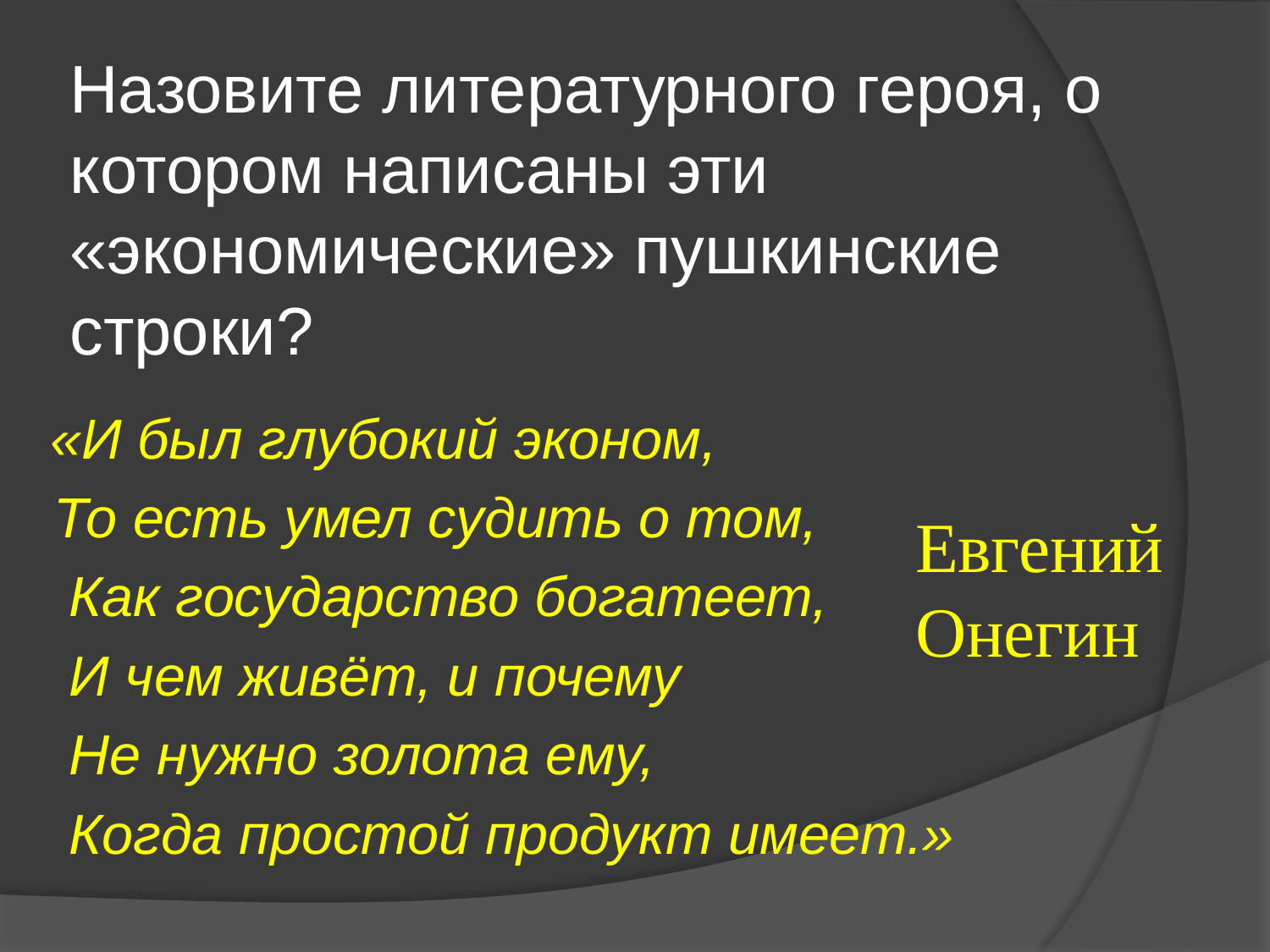

# Назовите литературного героя, о котором написаны эти «экономические» пушкинские строки?
   «И был глубокий эконом,
   То есть умел судить о том,
    Как государство богатеет,
    И чем живёт, и почему
    Не нужно золота ему,
    Когда простой продукт имеет.»

Евгений Онегин